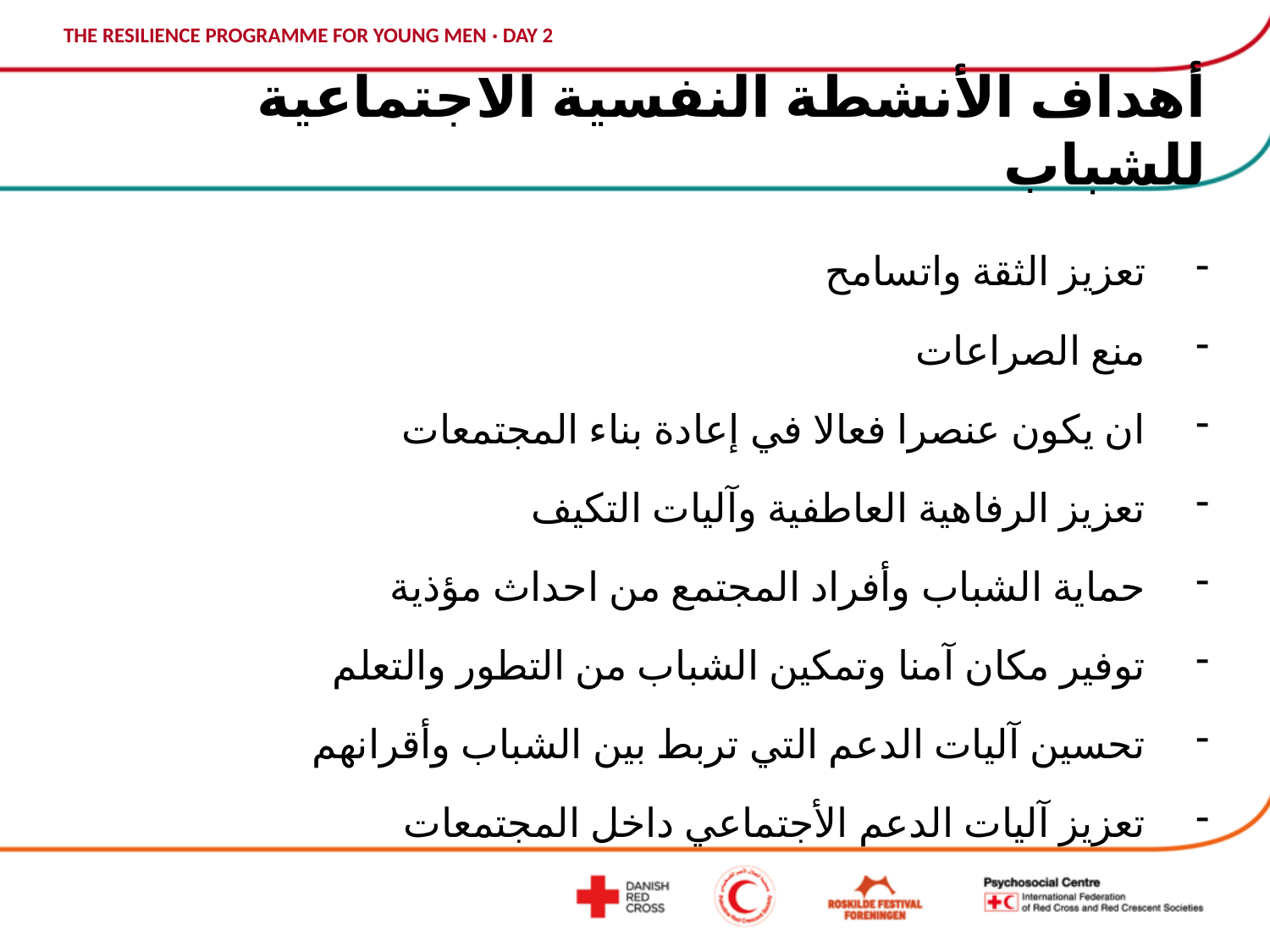

# أهداف الأنشطة النفسية الاجتماعية للشباب
تعزيز الثقة واتسامح
منع الصراعات
ان يكون عنصرا فعالا في إعادة بناء المجتمعات
تعزيز الرفاهية العاطفية وآليات التكيف
حماية الشباب وأفراد المجتمع من احداث مؤذية
توفير مكان آمنا وتمكين الشباب من التطور والتعلم
تحسين آليات الدعم التي تربط بين الشباب وأقرانهم
تعزيز آليات الدعم الأجتماعي داخل المجتمعات